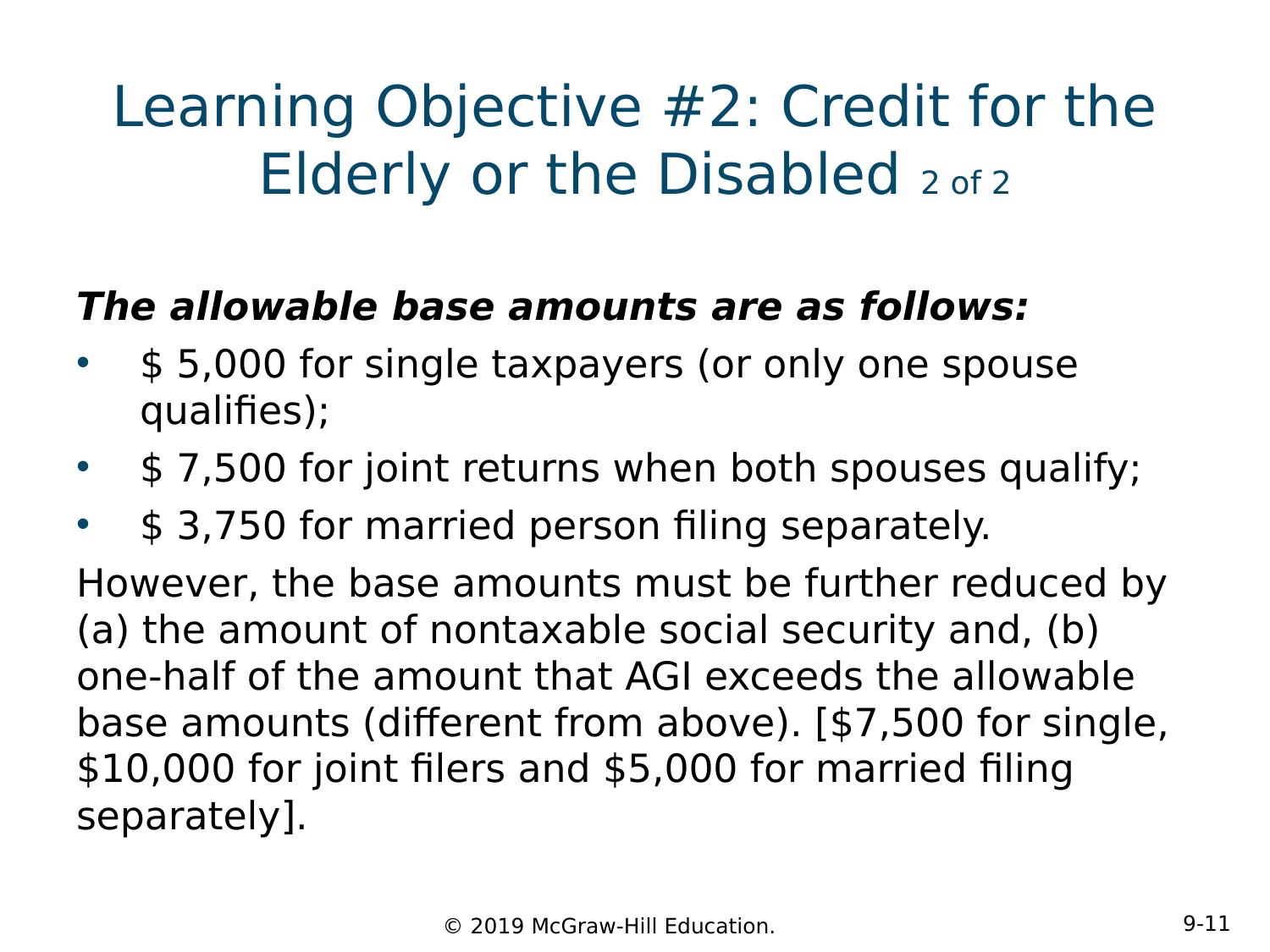

# Learning Objective #2: Credit for the Elderly or the Disabled 2 of 2
The allowable base amounts are as follows:
$ 5,000 for single taxpayers (or only one spouse qualifies);
$ 7,500 for joint returns when both spouses qualify;
$ 3,750 for married person filing separately.
However, the base amounts must be further reduced by (a) the amount of nontaxable social security and, (b) one-half of the amount that AGI exceeds the allowable base amounts (different from above). [$7,500 for single, $10,000 for joint filers and $5,000 for married filing separately].